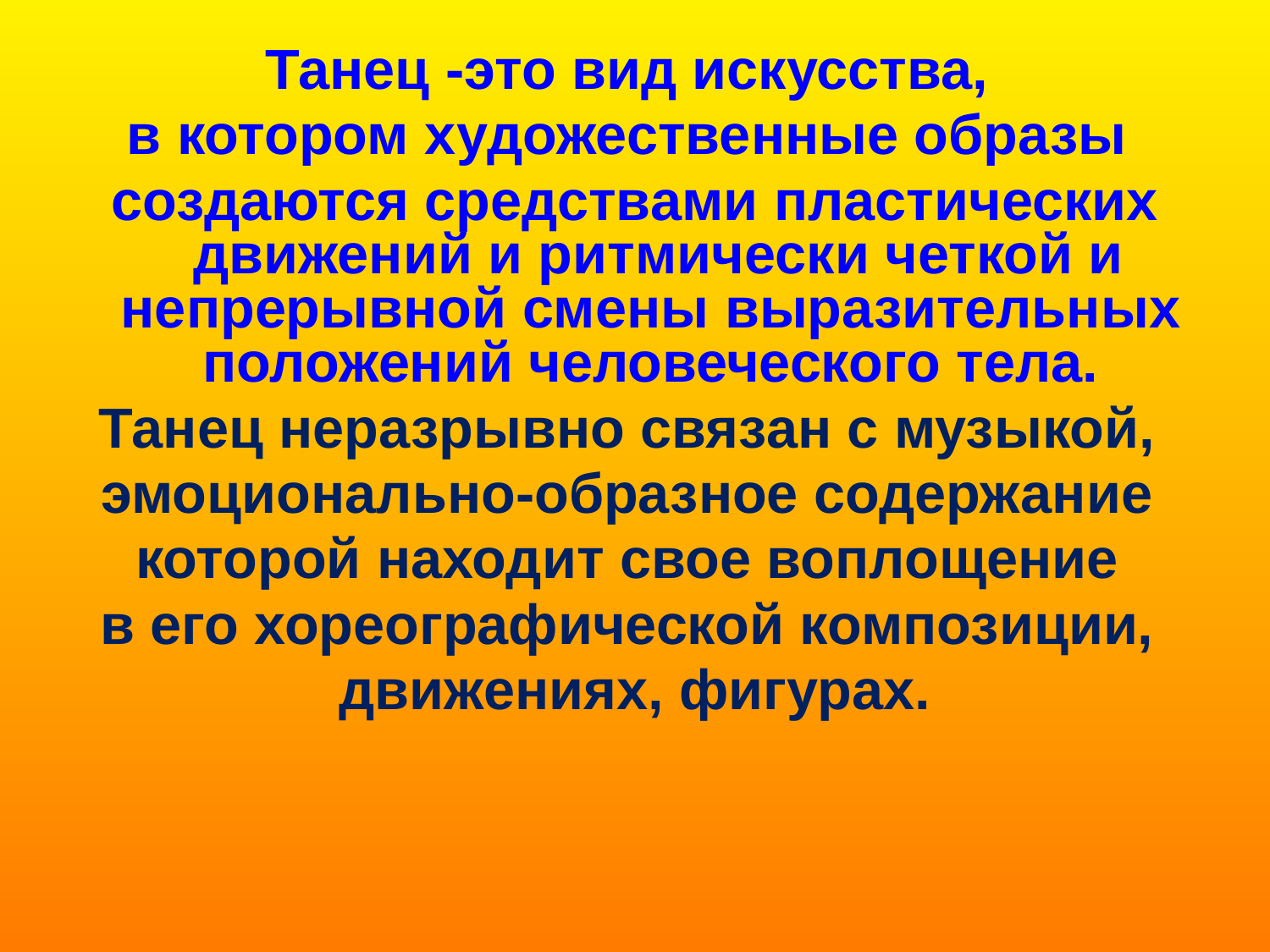

Танец -это вид искусства,
в котором художественные образы
создаются средствами пластических движений и ритмически четкой и непрерывной смены выразительных  положений человеческого тела.
Танец неразрывно связан с музыкой,
эмоционально-образное содержание
которой находит свое воплощение
в его хореографической композиции,
движениях, фигурах.